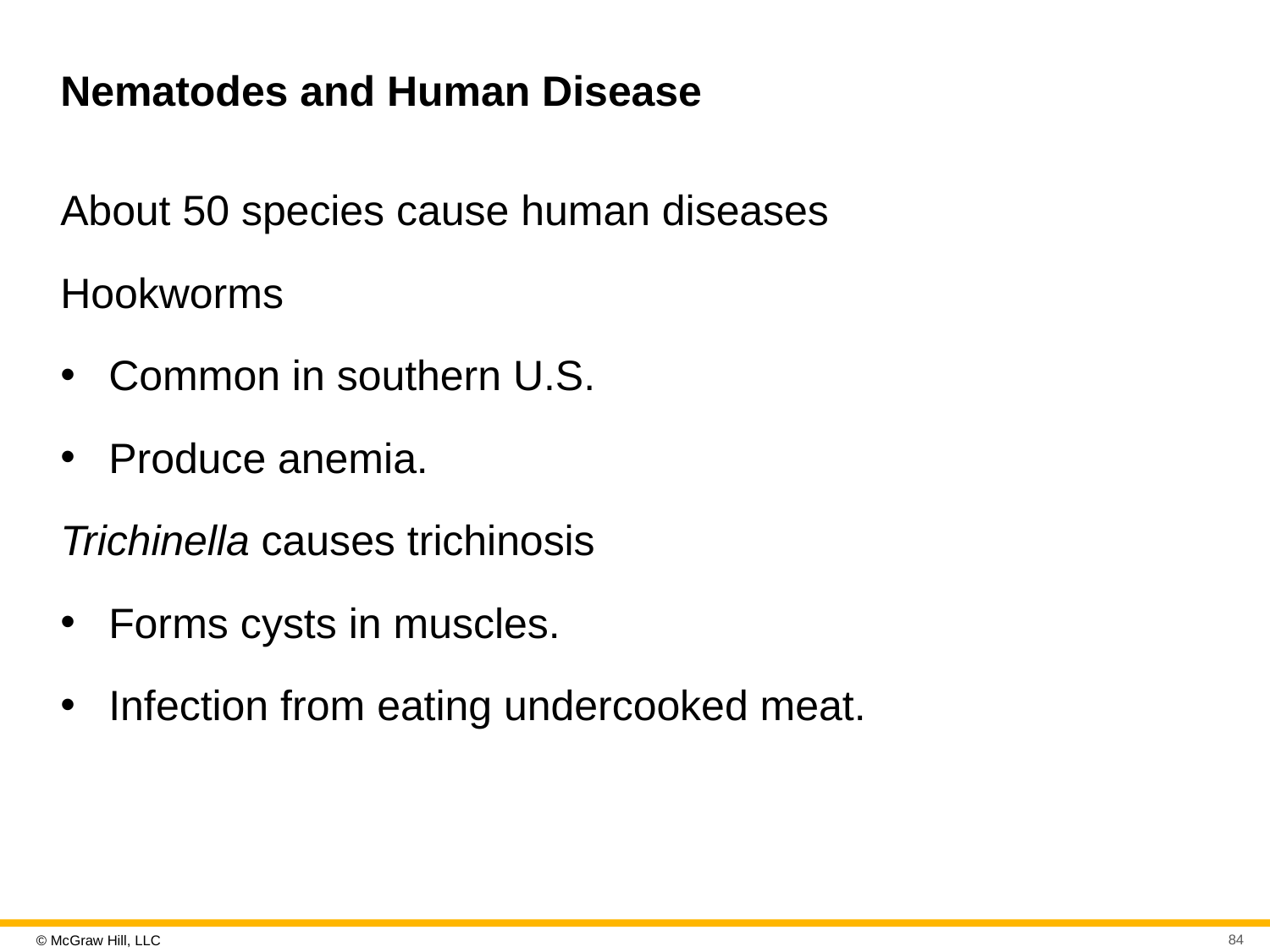

# Nematodes and Human Disease
About 50 species cause human diseases
Hookworms
Common in southern U.S.
Produce anemia.
Trichinella causes trichinosis
Forms cysts in muscles.
Infection from eating undercooked meat.
84